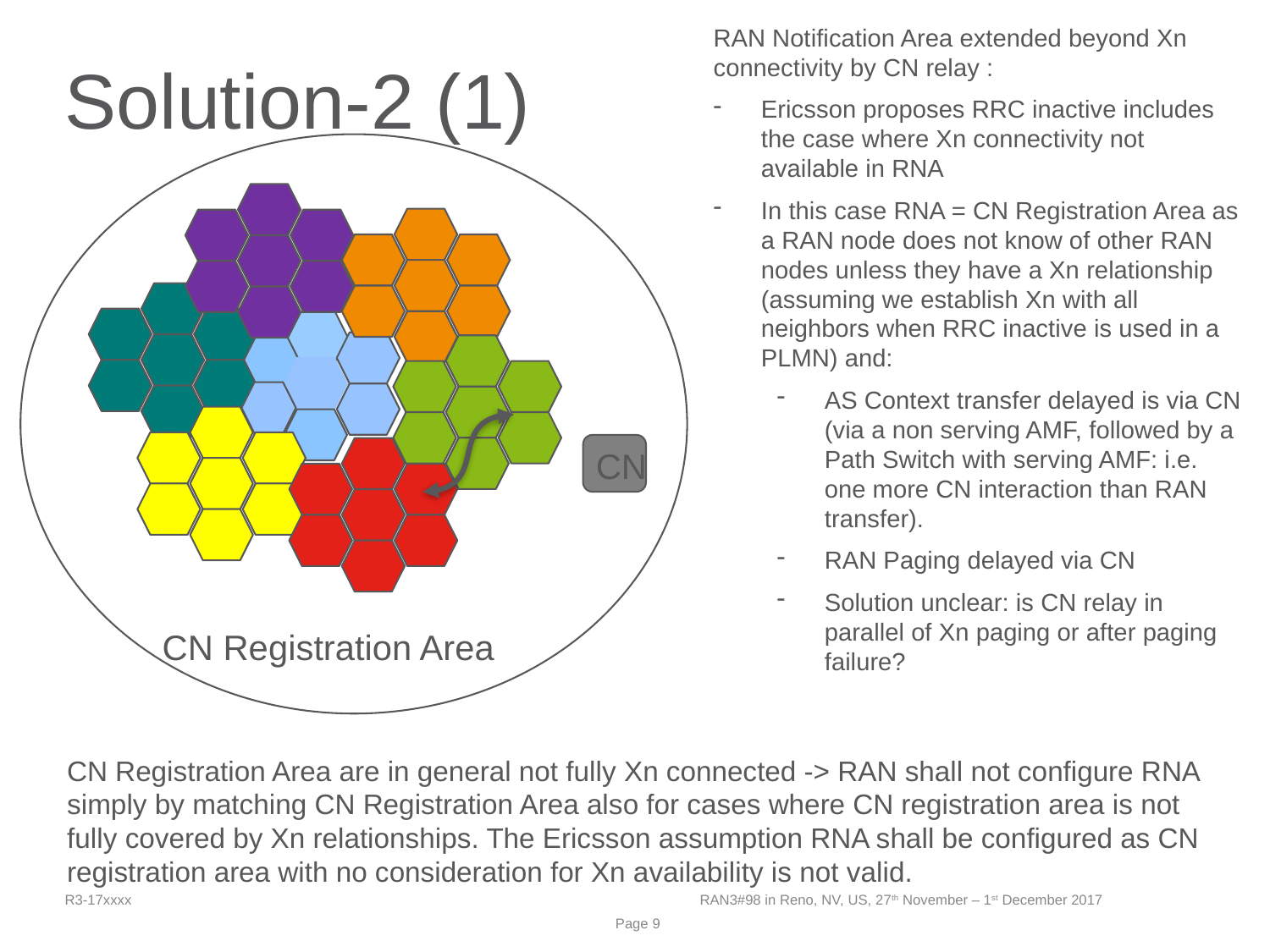

RAN Notification Area extended beyond Xn connectivity by CN relay :
Ericsson proposes RRC inactive includes the case where Xn connectivity not available in RNA
In this case RNA = CN Registration Area as a RAN node does not know of other RAN nodes unless they have a Xn relationship (assuming we establish Xn with all neighbors when RRC inactive is used in a PLMN) and:
AS Context transfer delayed is via CN (via a non serving AMF, followed by a Path Switch with serving AMF: i.e. one more CN interaction than RAN  transfer).
RAN Paging delayed via CN
Solution unclear: is CN relay in parallel of Xn paging or after paging failure?
# Solution-2 (1)

CN
CN Registration Area
CN Registration Area are in general not fully Xn connected -> RAN shall not configure RNA simply by matching CN Registration Area also for cases where CN registration area is not fully covered by Xn relationships. The Ericsson assumption RNA shall be configured as CN registration area with no consideration for Xn availability is not valid.